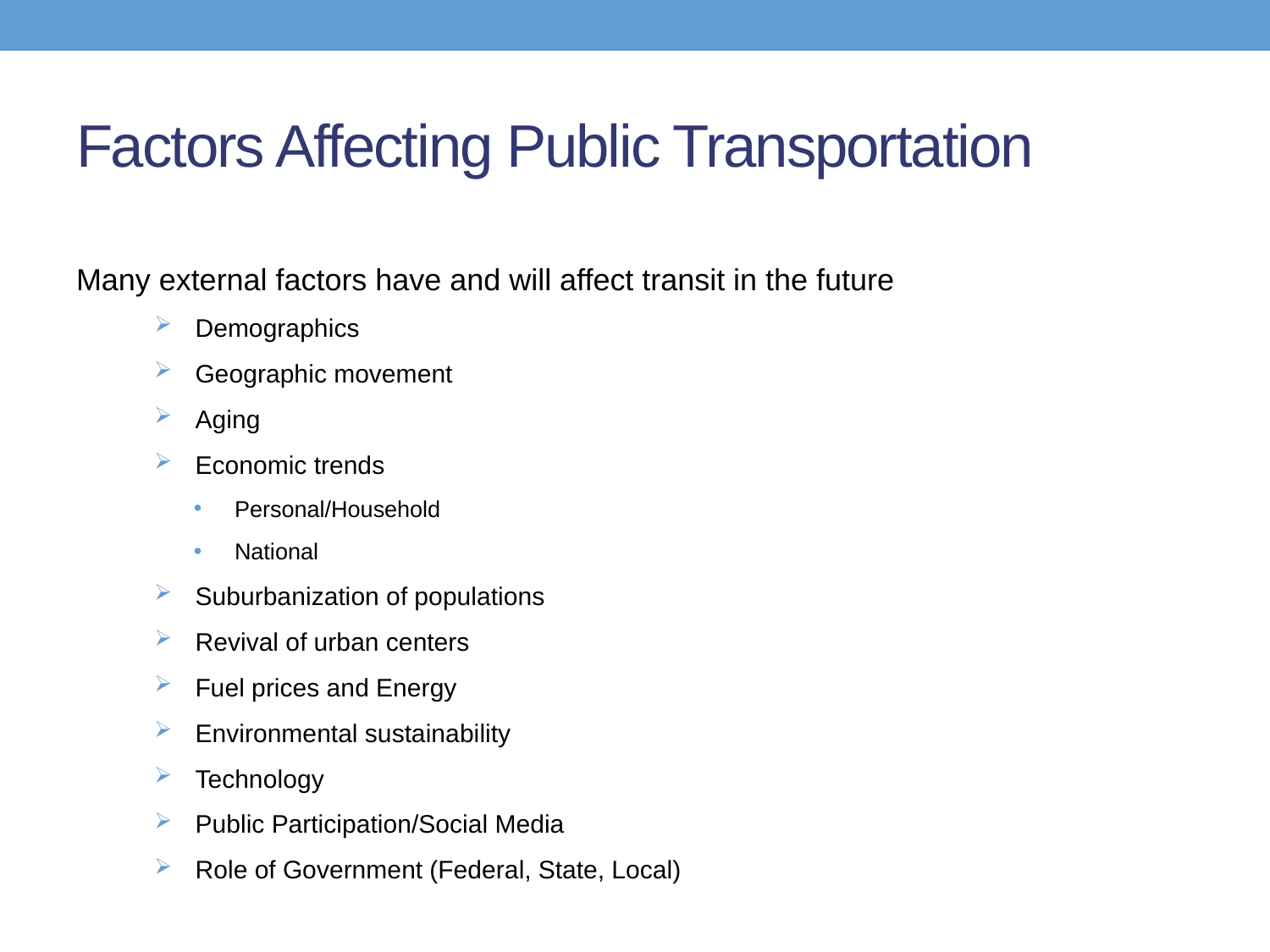

# Factors Affecting Public Transportation
Many external factors have and will affect transit in the future
Demographics
Geographic movement
Aging
Economic trends
Personal/Household
National
Suburbanization of populations
Revival of urban centers
Fuel prices and Energy
Environmental sustainability
Technology
Public Participation/Social Media
Role of Government (Federal, State, Local)